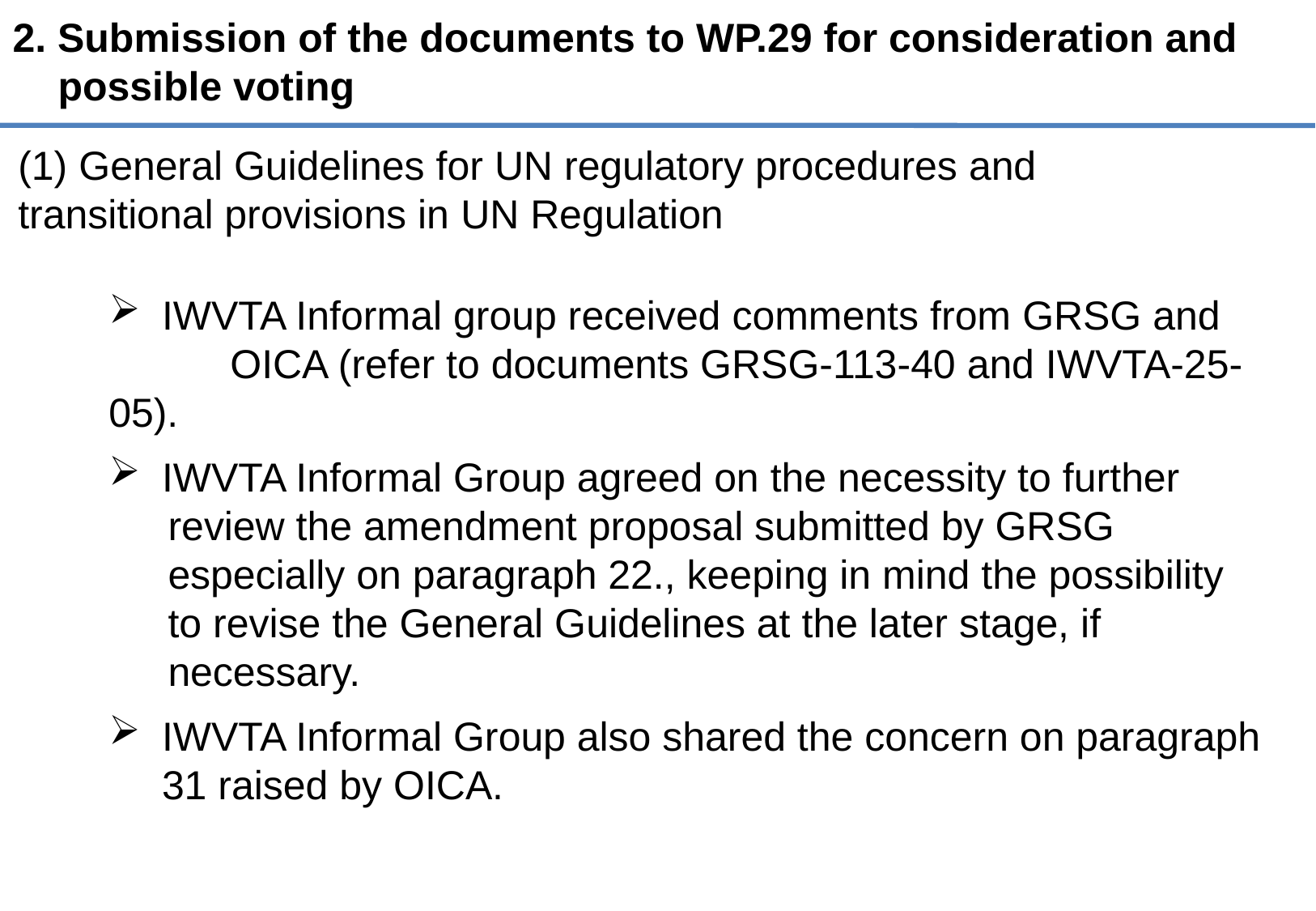

2. Submission of the documents to WP.29 for consideration and
    possible voting

(1) General Guidelines for UN regulatory procedures and 	transitional provisions in UN Regulation
IWVTA Informal group received comments from GRSG and
	OICA (refer to documents GRSG-113-40 and IWVTA-25-05).

IWVTA Informal Group agreed on the necessity to further
	review the amendment proposal submitted by GRSG 	especially on paragraph 22., keeping in mind the possibility  to revise the General Guidelines at the later stage, if necessary.

IWVTA Informal Group also shared the concern on paragraph 31 raised by OICA.